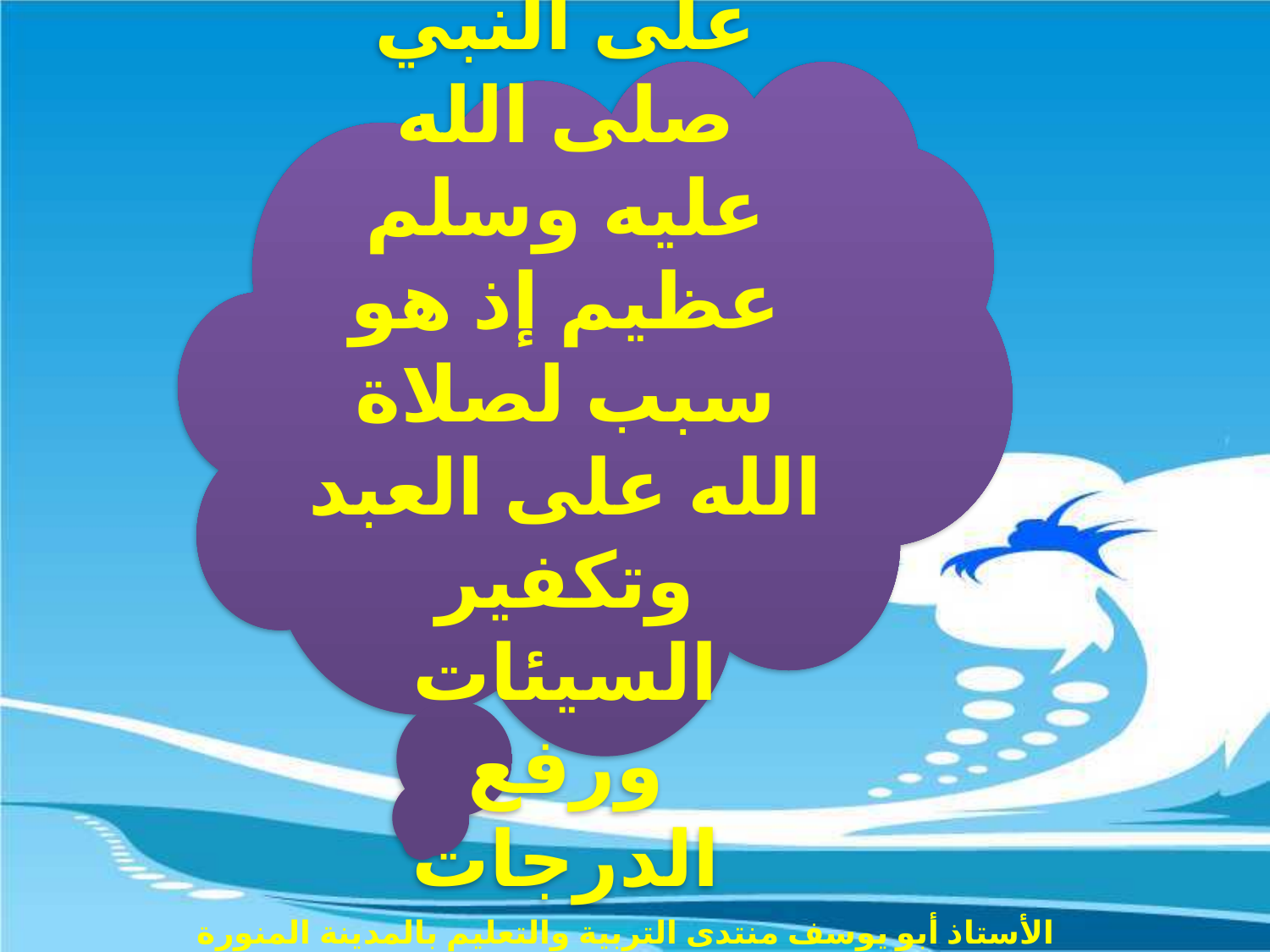

فضل الصلاة على النبي صلى الله عليه وسلم عظيم إذ هو سبب لصلاة الله على العبد وتكفير السيئات ورفع الدرجات
الأستاذ أبو يوسف منتدى التربية والتعليم بالمدينة المنورة